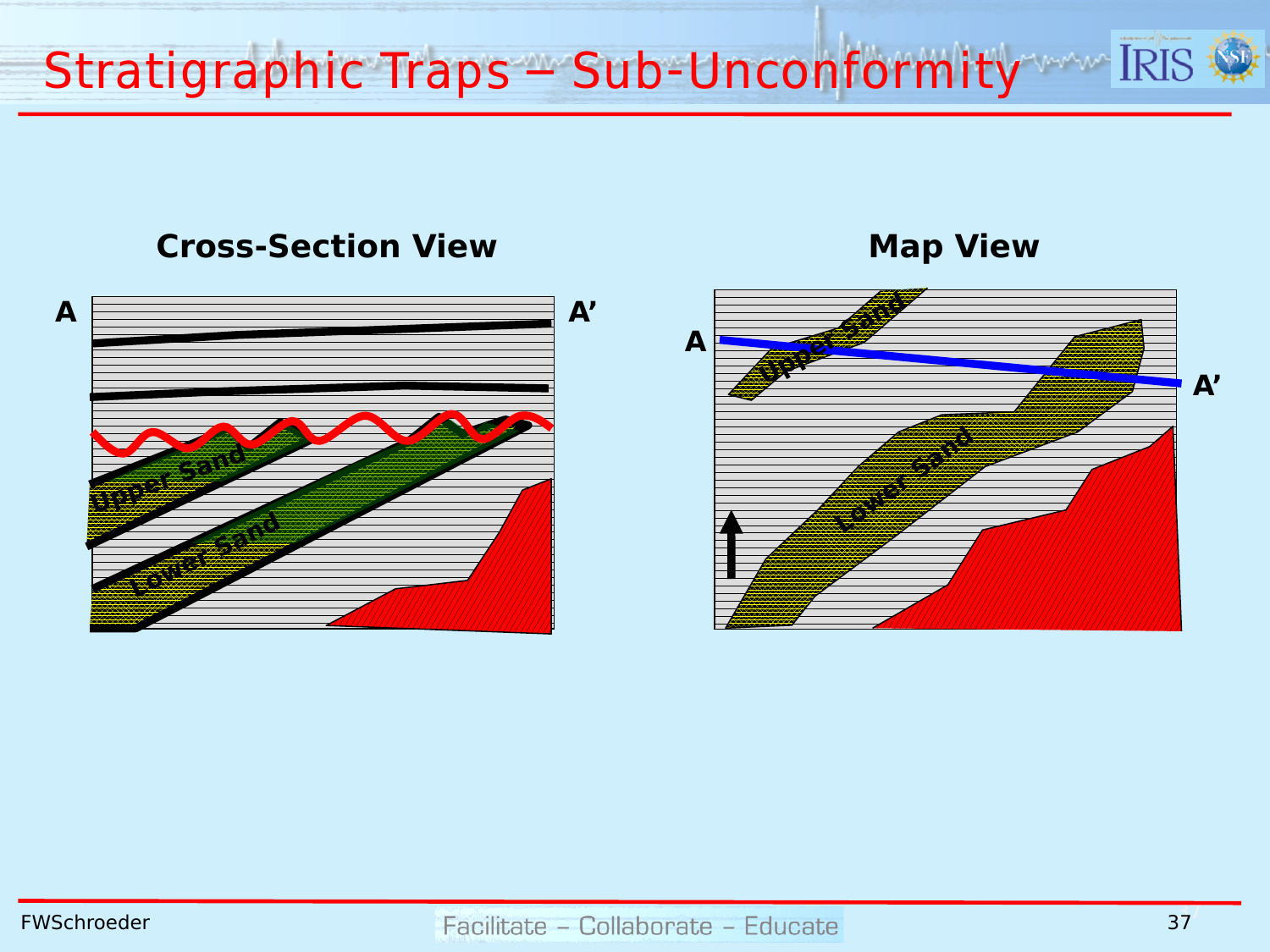

# Stratigraphic Traps – Sub-Unconformity
Cross-Section View
Map View
A
A’

Upper Sand

Lower Sand

Upper Sand
A

A’

Lower Sand